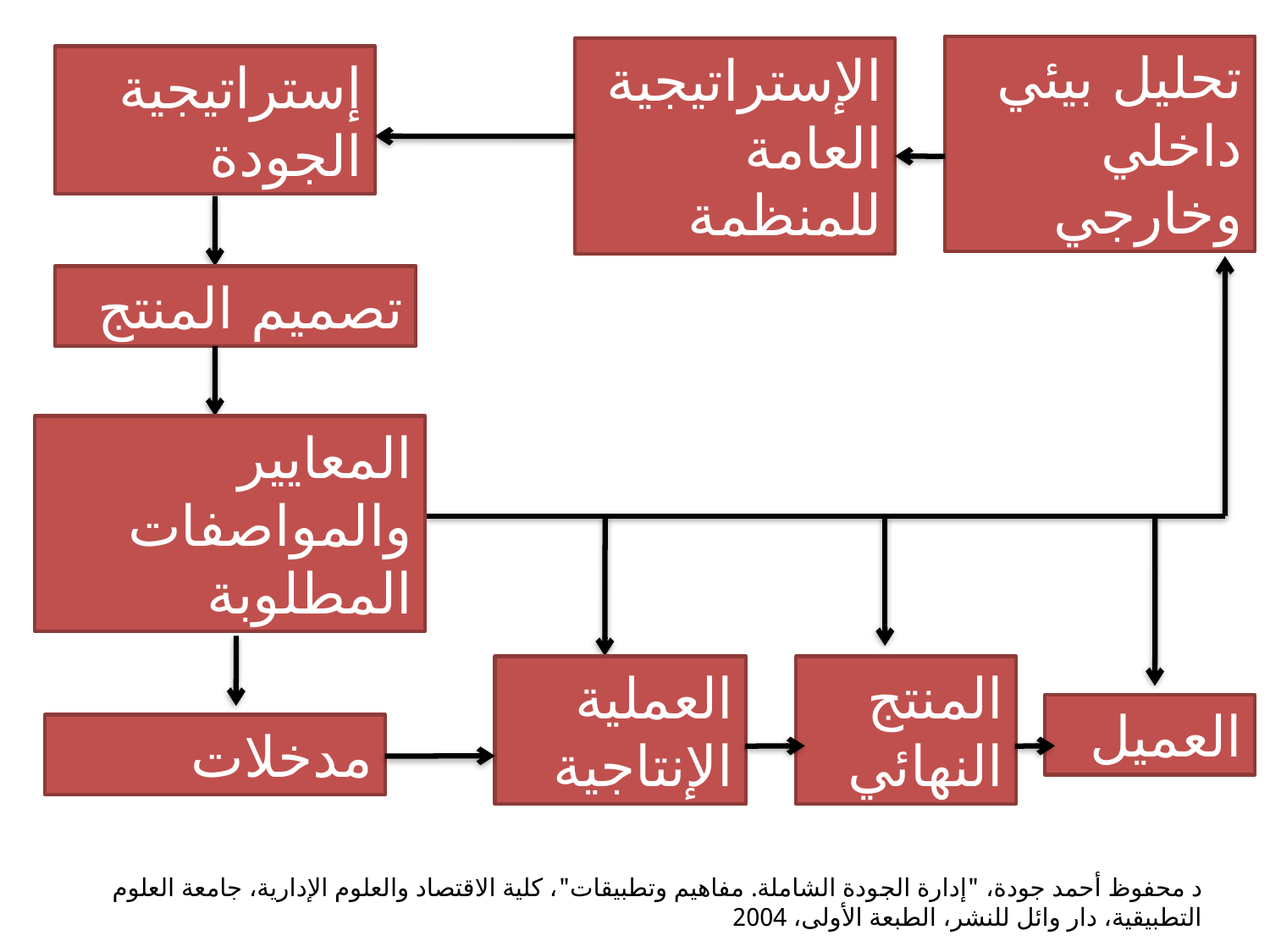

تحليل بيئي داخلي وخارجي
الإستراتيجية العامة للمنظمة
إستراتيجية الجودة
تصميم المنتج
المعايير والمواصفات المطلوبة
العملية الإنتاجية
المنتج النهائي
العميل
مدخلات
د محفوظ أحمد جودة، "إدارة الجودة الشاملة. مفاهيم وتطبيقات"، كلية الاقتصاد والعلوم الإدارية، جامعة العلوم التطبيقية، دار وائل للنشر، الطبعة الأولى، 2004
27